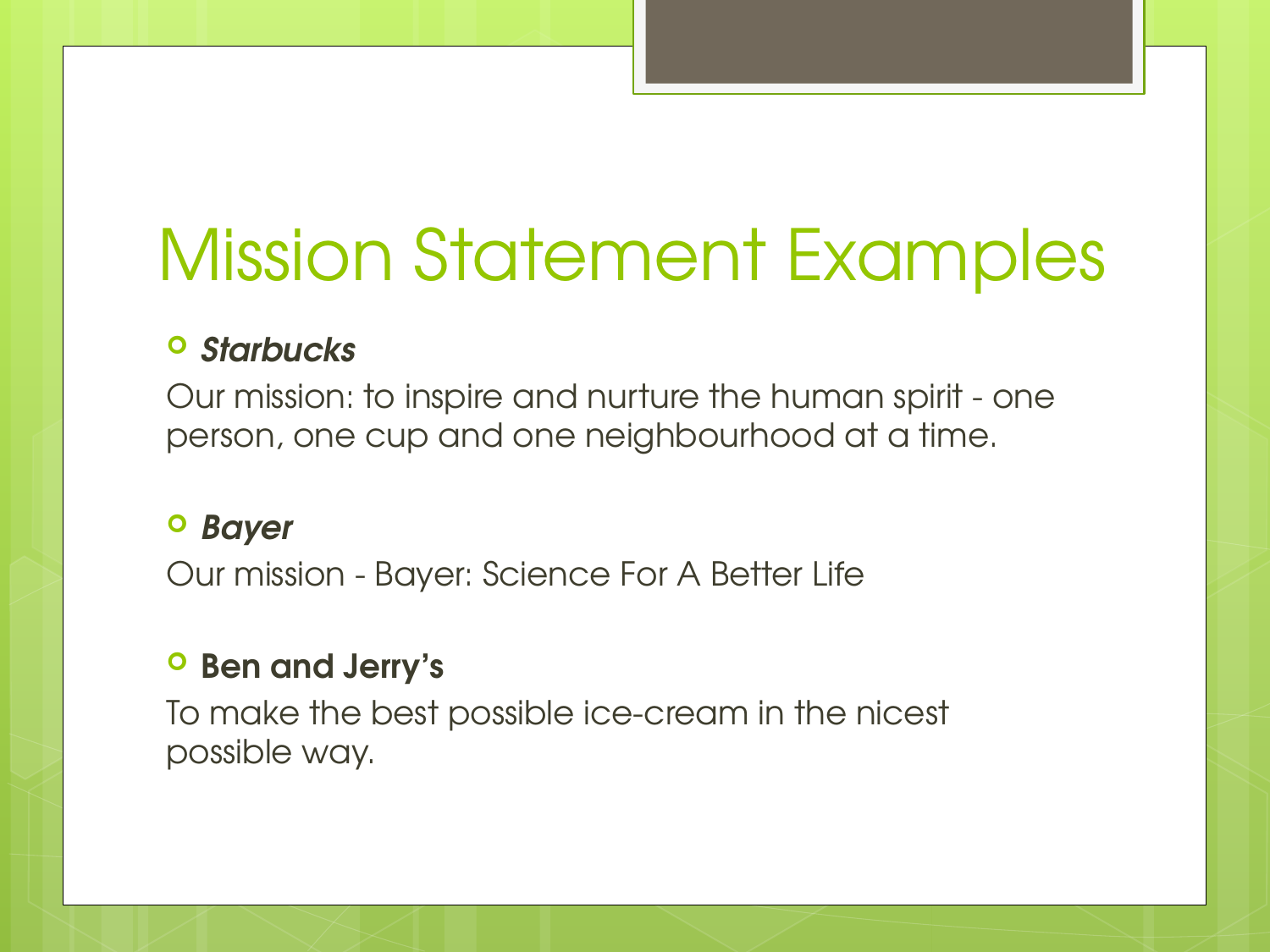

# Mission Statement Examples
Starbucks
Our mission: to inspire and nurture the human spirit - one person, one cup and one neighbourhood at a time.

Bayer
Our mission - Bayer: Science For A Better Life

Ben and Jerry’s
To make the best possible ice-cream in the nicest possible way.